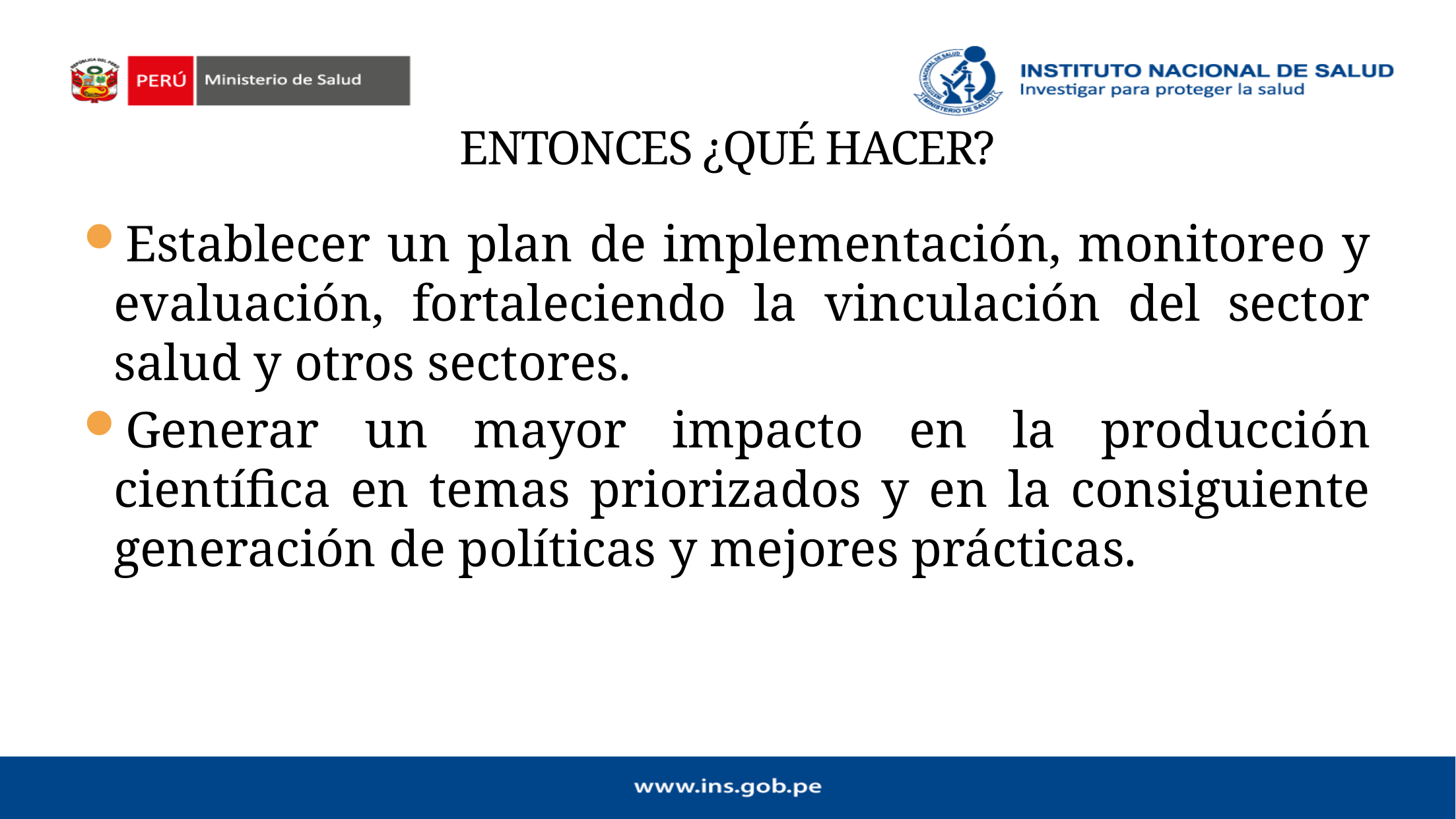

# ENTONCES ¿QUÉ HACER?
Establecer un plan de implementación, monitoreo y evaluación, fortaleciendo la vinculación del sector salud y otros sectores.
Generar un mayor impacto en la producción científica en temas priorizados y en la consiguiente generación de políticas y mejores prácticas.